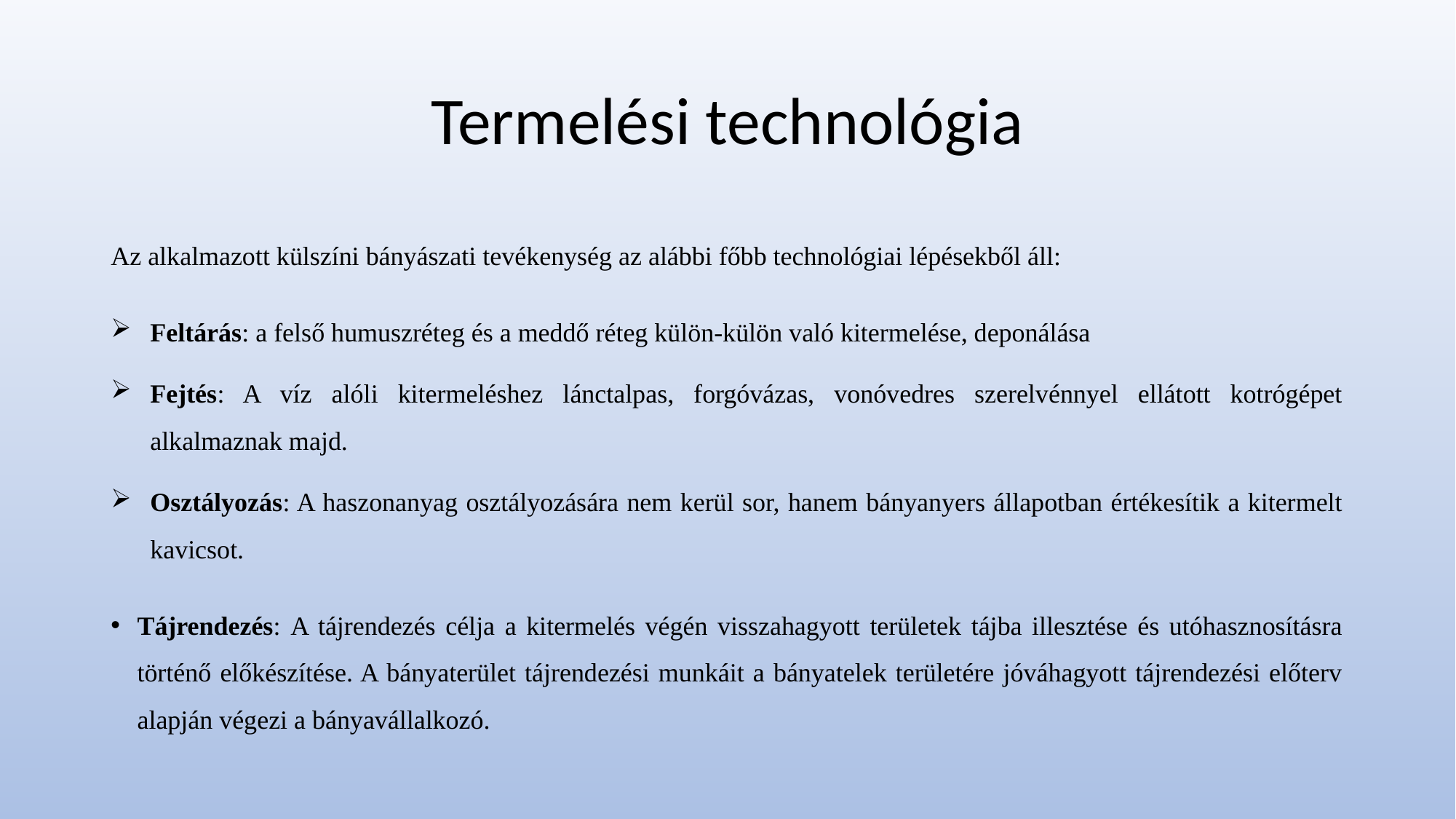

# Termelési technológia
Az alkalmazott külszíni bányászati tevékenység az alábbi főbb technológiai lépésekből áll:
Feltárás: a felső humuszréteg és a meddő réteg külön-külön való kitermelése, deponálása
Fejtés: A víz alóli kitermeléshez lánctalpas, forgóvázas, vonóvedres szerelvénnyel ellátott kotrógépet alkalmaznak majd.
Osztályozás: A haszonanyag osztályozására nem kerül sor, hanem bányanyers állapotban értékesítik a kitermelt kavicsot.
Tájrendezés: A tájrendezés célja a kitermelés végén visszahagyott területek tájba illesztése és utóhasznosításra történő előkészítése. A bányaterület tájrendezési munkáit a bányatelek területére jóváhagyott tájrendezési előterv alapján végezi a bányavállalkozó.